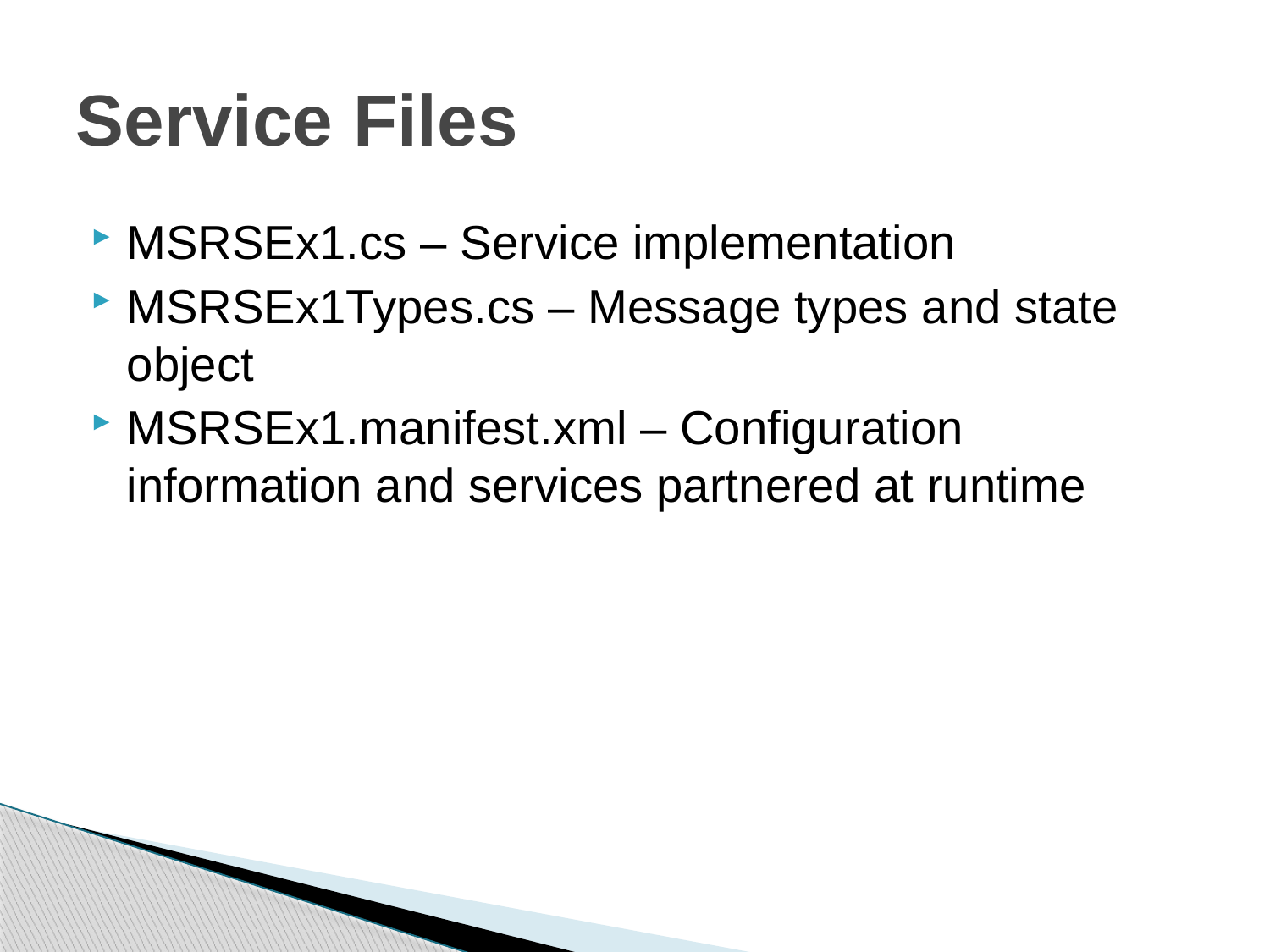

# Service Files
MSRSEx1.cs – Service implementation
MSRSEx1Types.cs – Message types and state object
MSRSEx1.manifest.xml – Configuration information and services partnered at runtime